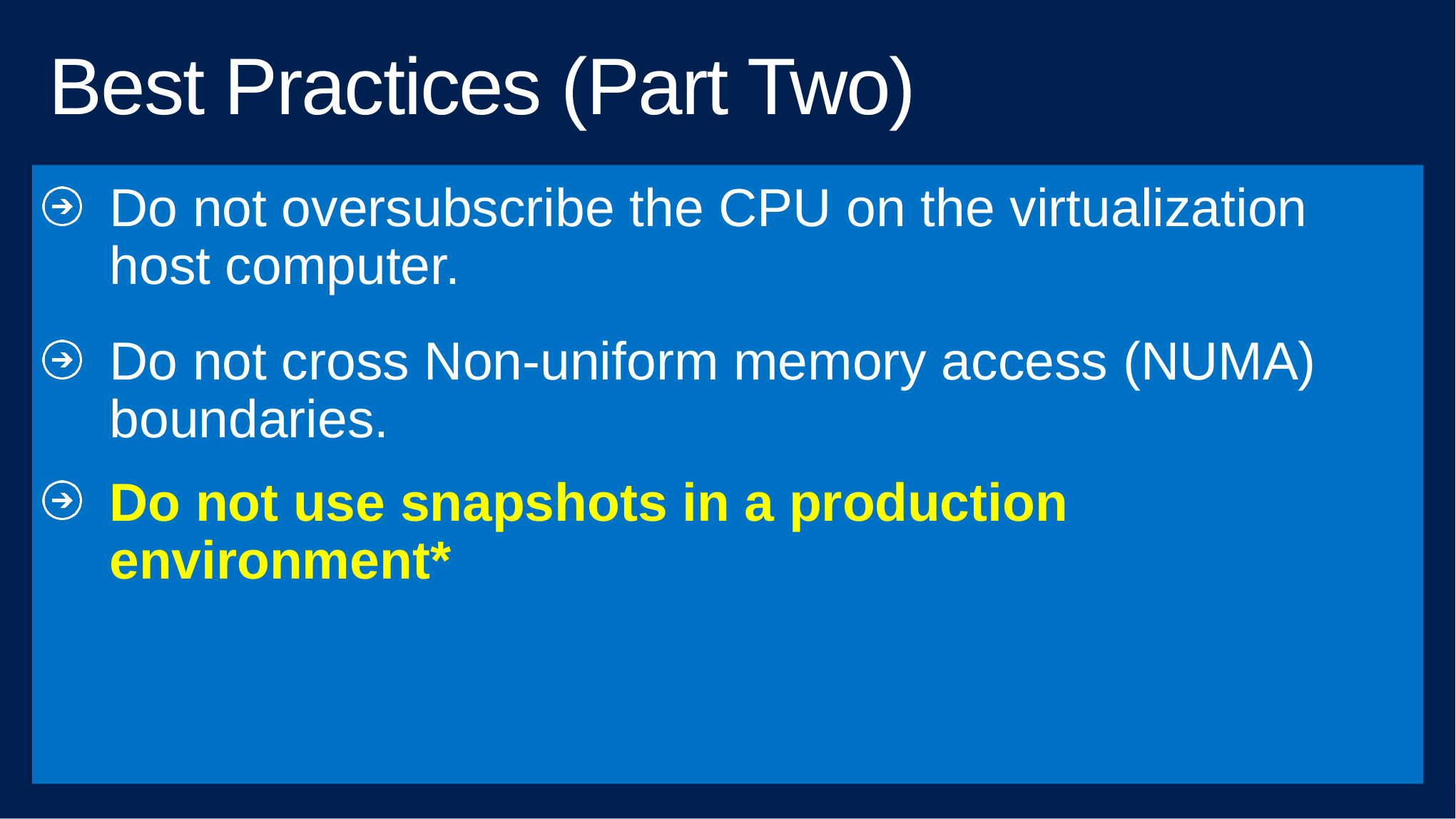

# Best Practices (Part Two)

Do not oversubscribe the CPU on the virtualization host computer.
Do not cross Non-uniform memory access (NUMA) boundaries.
Do not use snapshots in a production environment*